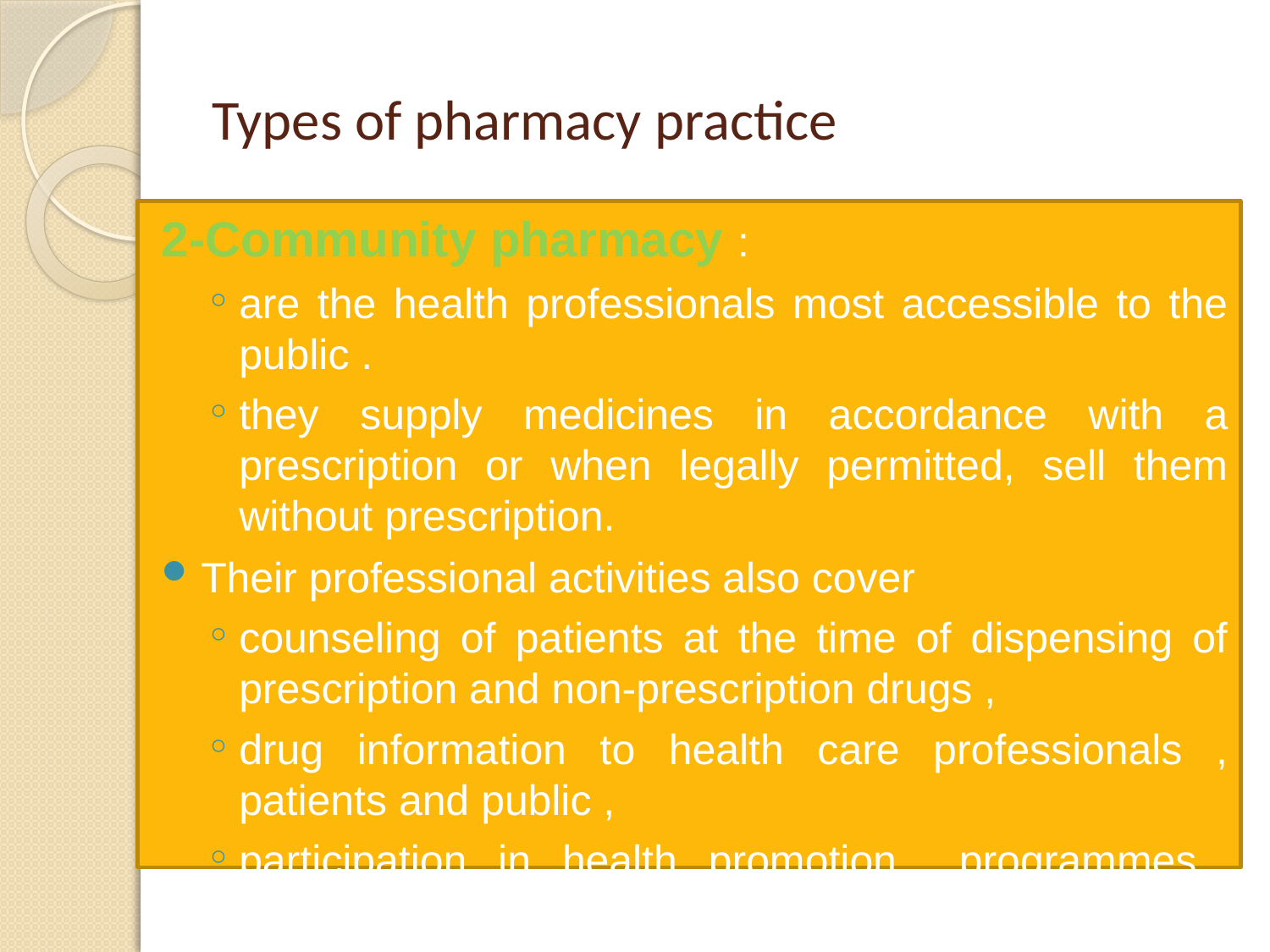

# Types of pharmacy practice
2-Community pharmacy :
are the health professionals most accessible to the public .
they supply medicines in accordance with a prescription or when legally permitted, sell them without prescription.
Their professional activities also cover
counseling of patients at the time of dispensing of prescription and non-prescription drugs ,
drug information to health care professionals , patients and public ,
participation in health promotion  programmes